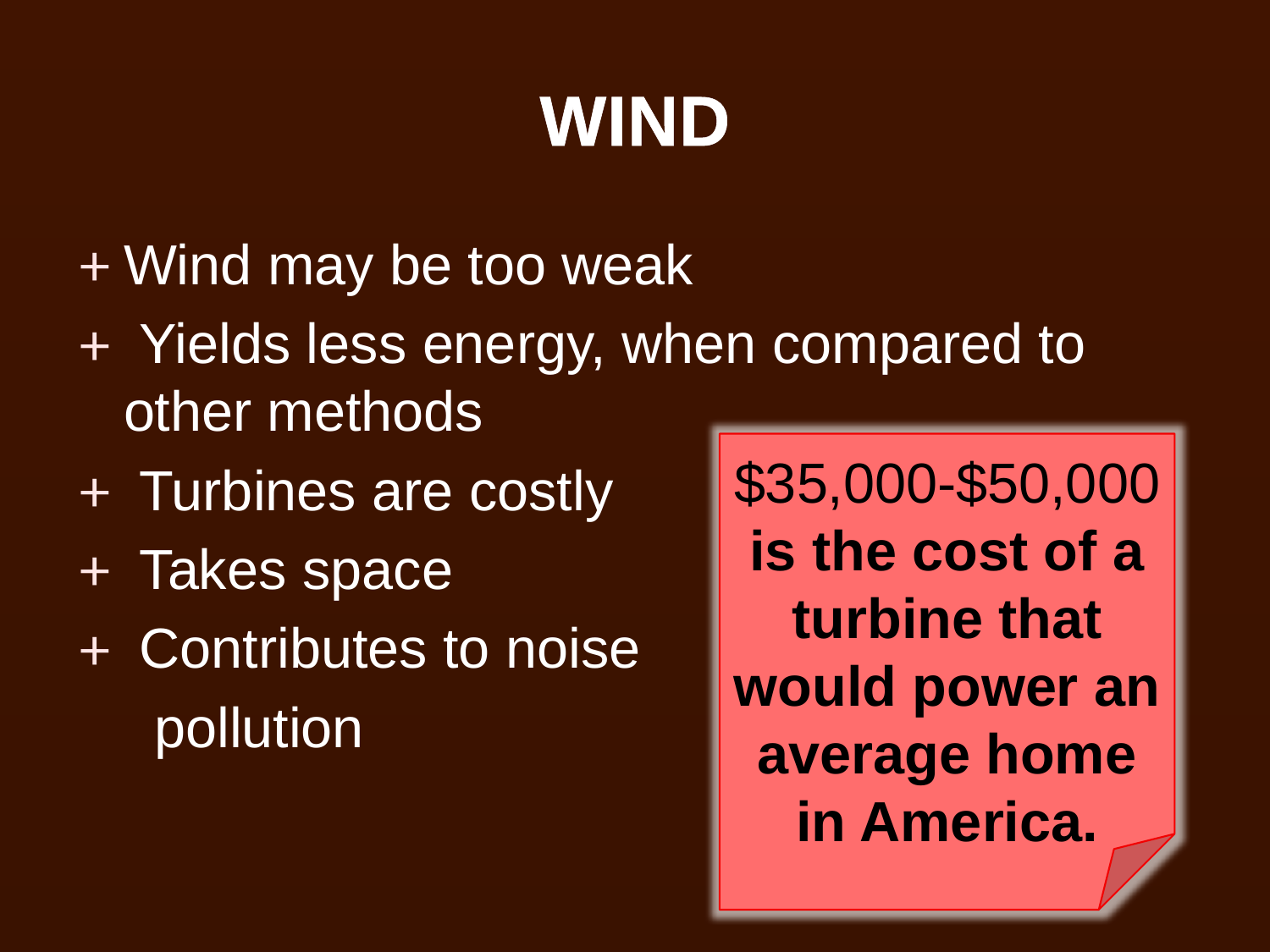

# Wind
Wind may be too weak
 Yields less energy, when compared to other methods
 Turbines are costly
 Takes space
 Contributes to noise
     pollution
$35,000-$50,000
is the cost of a turbine that would power an average home in America.